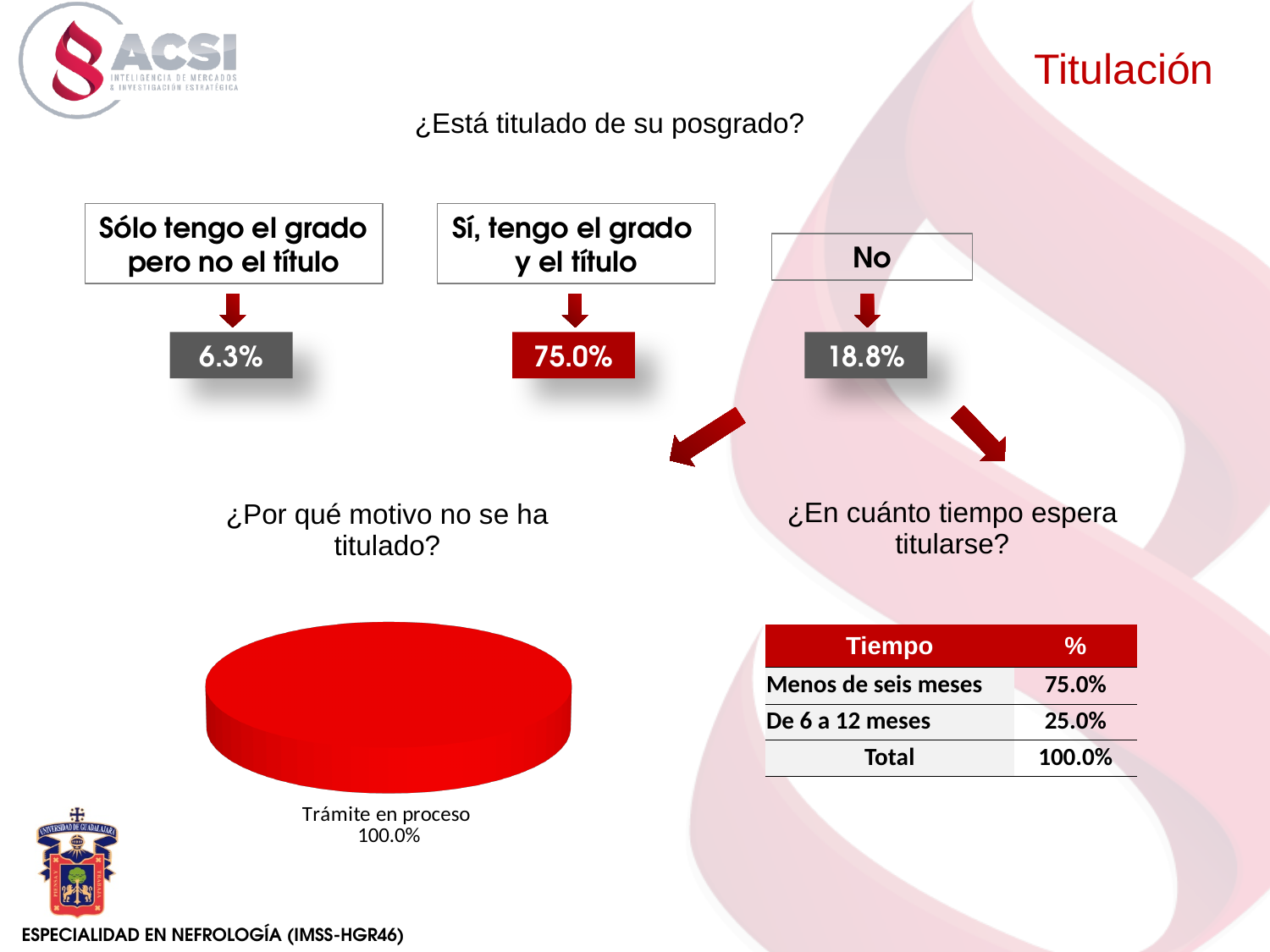

Titulación
¿Está titulado de su posgrado?
Sólo tengo el grado pero no el título
Sí, tengo el grado
y el título
No

6.3%
75.0%
18.8%

¿En cuánto tiempo espera titularse?
¿Por qué motivo no se ha titulado?

[unsupported chart]

| Tiempo | % |
| --- | --- |
| Menos de seis meses | 75.0% |
| De 6 a 12 meses | 25.0% |
| Total | 100.0% |